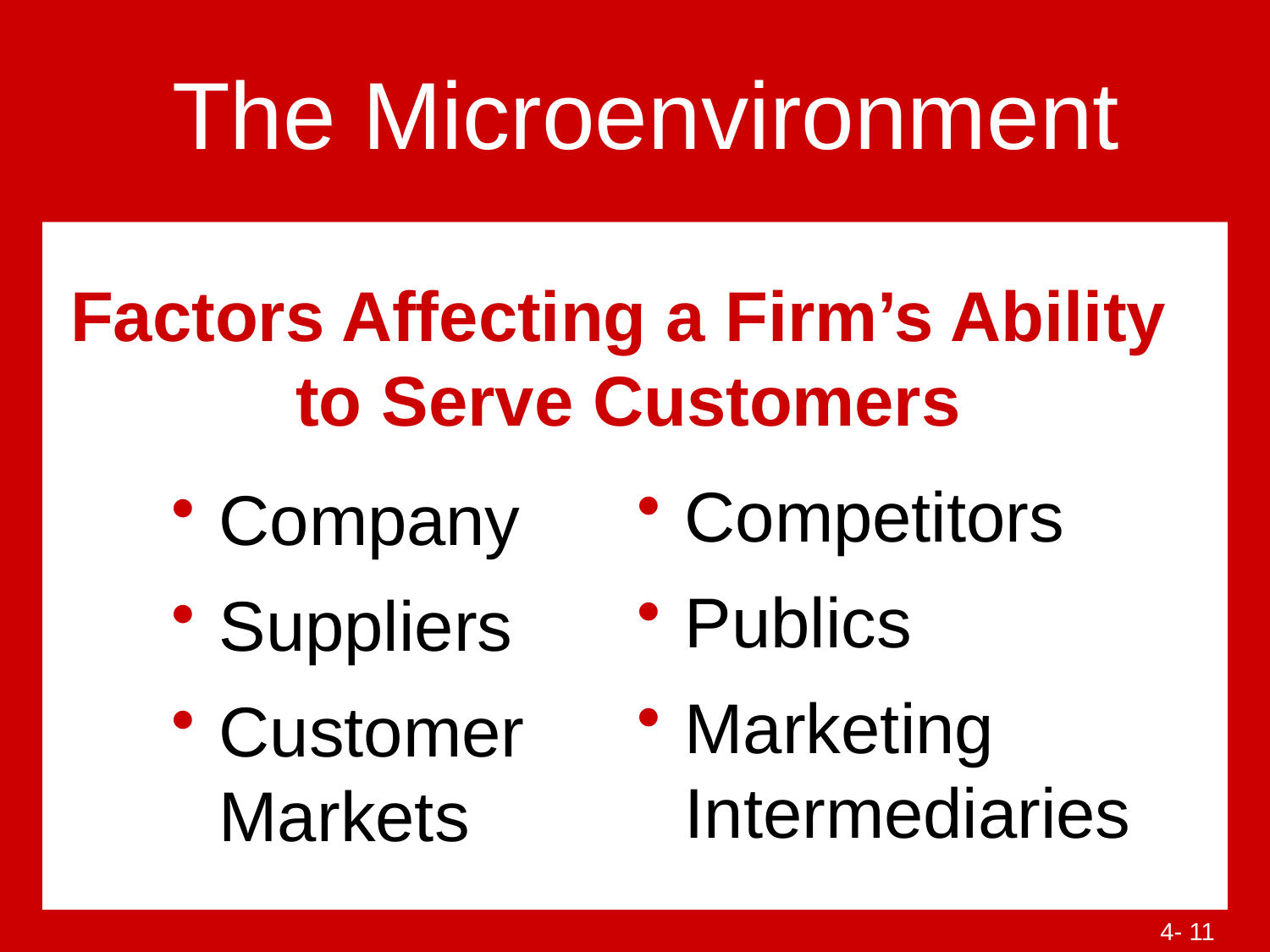

# The Microenvironment

Factors Affecting a Firm’s Ability
to Serve Customers
Competitors
Publics
Marketing Intermediaries

Company
Suppliers
Customer Markets
4- 11